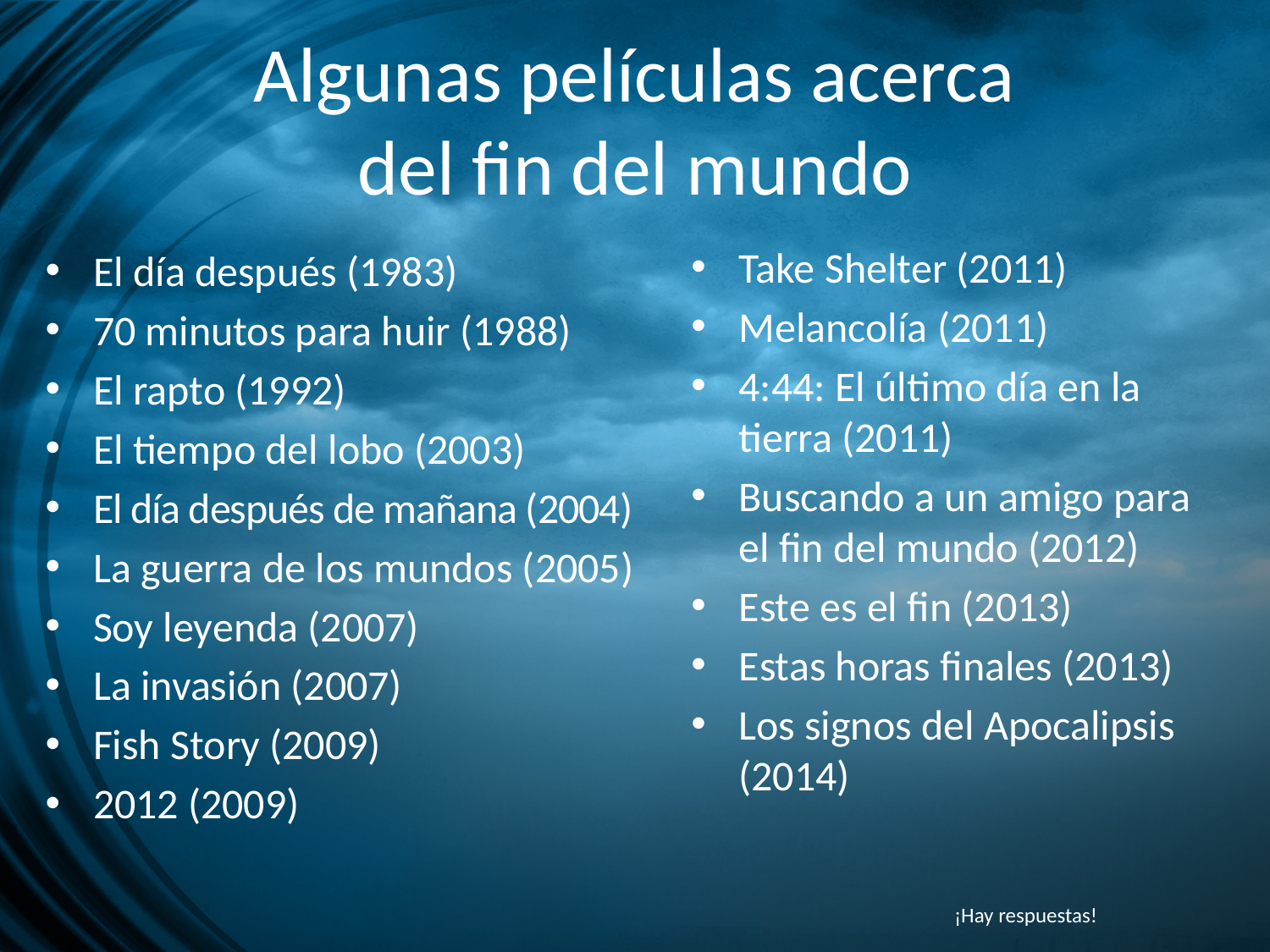

# Algunas películas acerca del fin del mundo
Take Shelter (2011)
Melancolía (2011)
4:44: El último día en la tierra (2011)
Buscando a un amigo para el fin del mundo (2012)
Este es el fin (2013)
Estas horas finales (2013)
Los signos del Apocalipsis (2014)
El día después (1983)
70 minutos para huir (1988)
El rapto (1992)
El tiempo del lobo (2003)
El día después de mañana (2004)
La guerra de los mundos (2005)
Soy leyenda (2007)
La invasión (2007)
Fish Story (2009)
2012 (2009)
¡Hay respuestas!